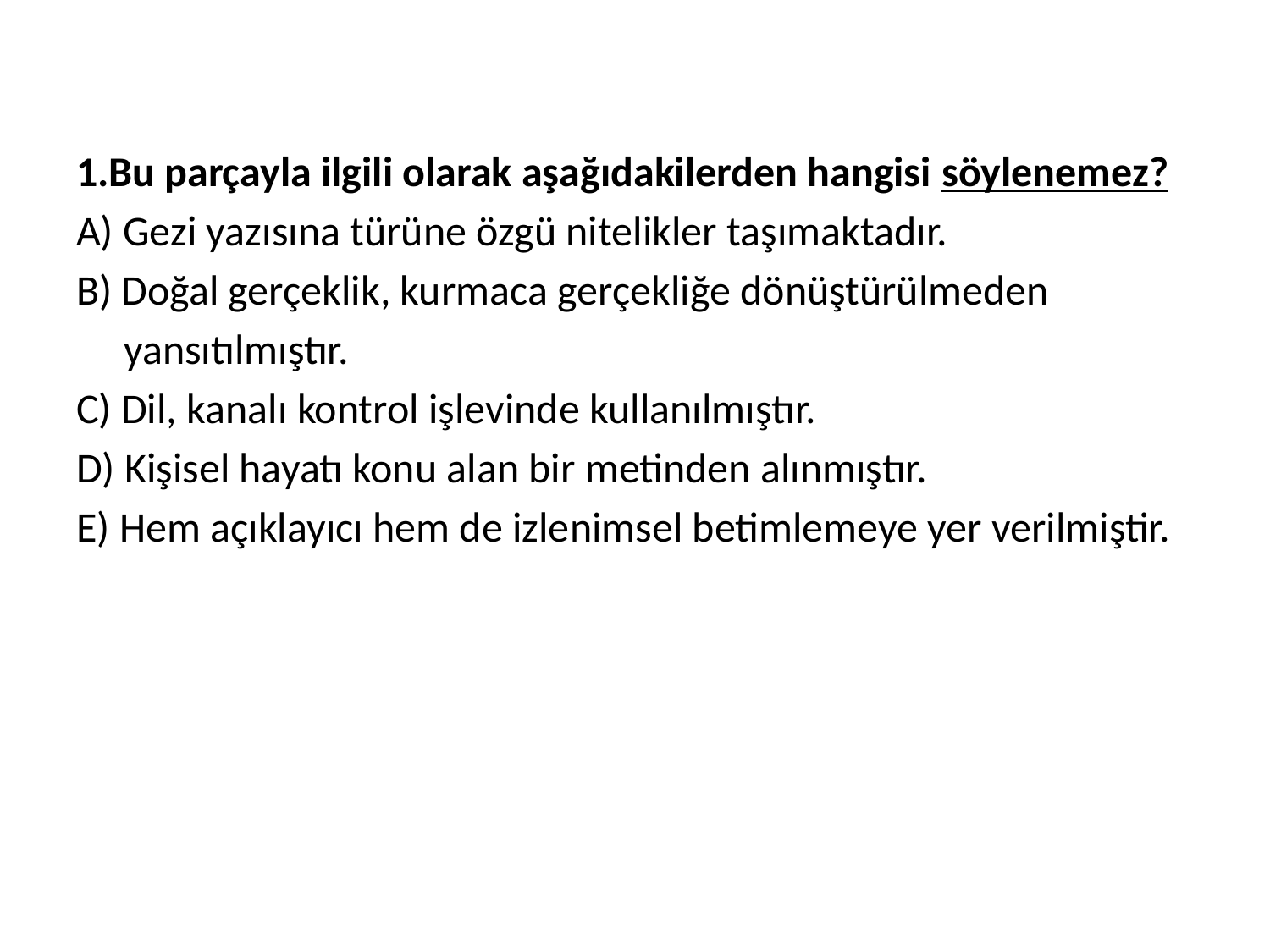

1.Bu parçayla ilgili olarak aşağıdakilerden hangisi söylenemez?
A) Gezi yazısına türüne özgü nitelikler taşımaktadır.
B) Doğal gerçeklik, kurmaca gerçekliğe dönüştürülmeden
     yansıtılmıştır.
C) Dil, kanalı kontrol işlevinde kullanılmıştır.
D) Kişisel hayatı konu alan bir metinden alınmıştır.
E) Hem açıklayıcı hem de izlenimsel betimlemeye yer verilmiştir.